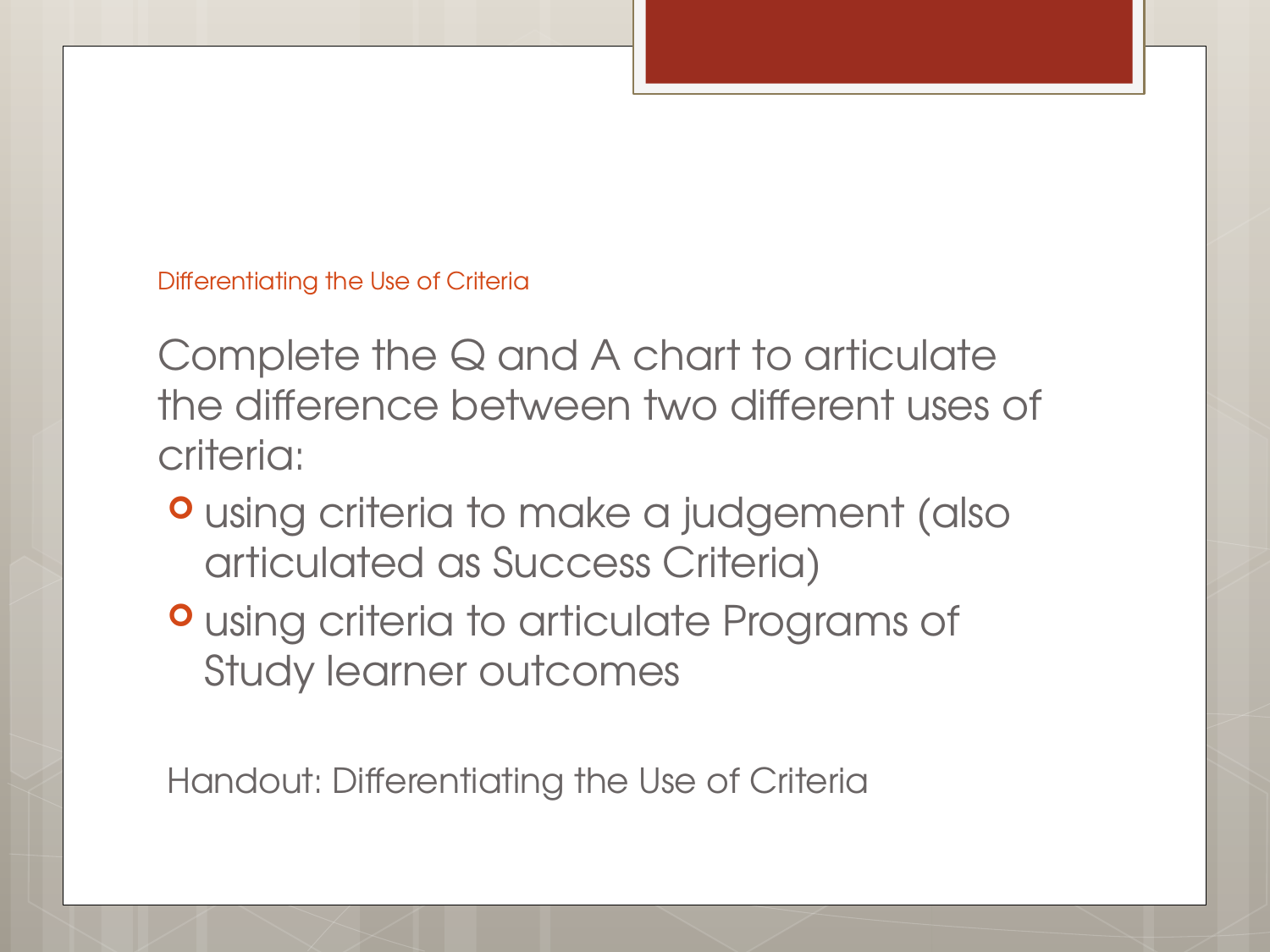

# Differentiating the Use of Criteria
Complete the Q and A chart to articulate the difference between two different uses of criteria:
using criteria to make a judgement (also articulated as Success Criteria)
using criteria to articulate Programs of Study learner outcomes

Handout: Differentiating the Use of Criteria